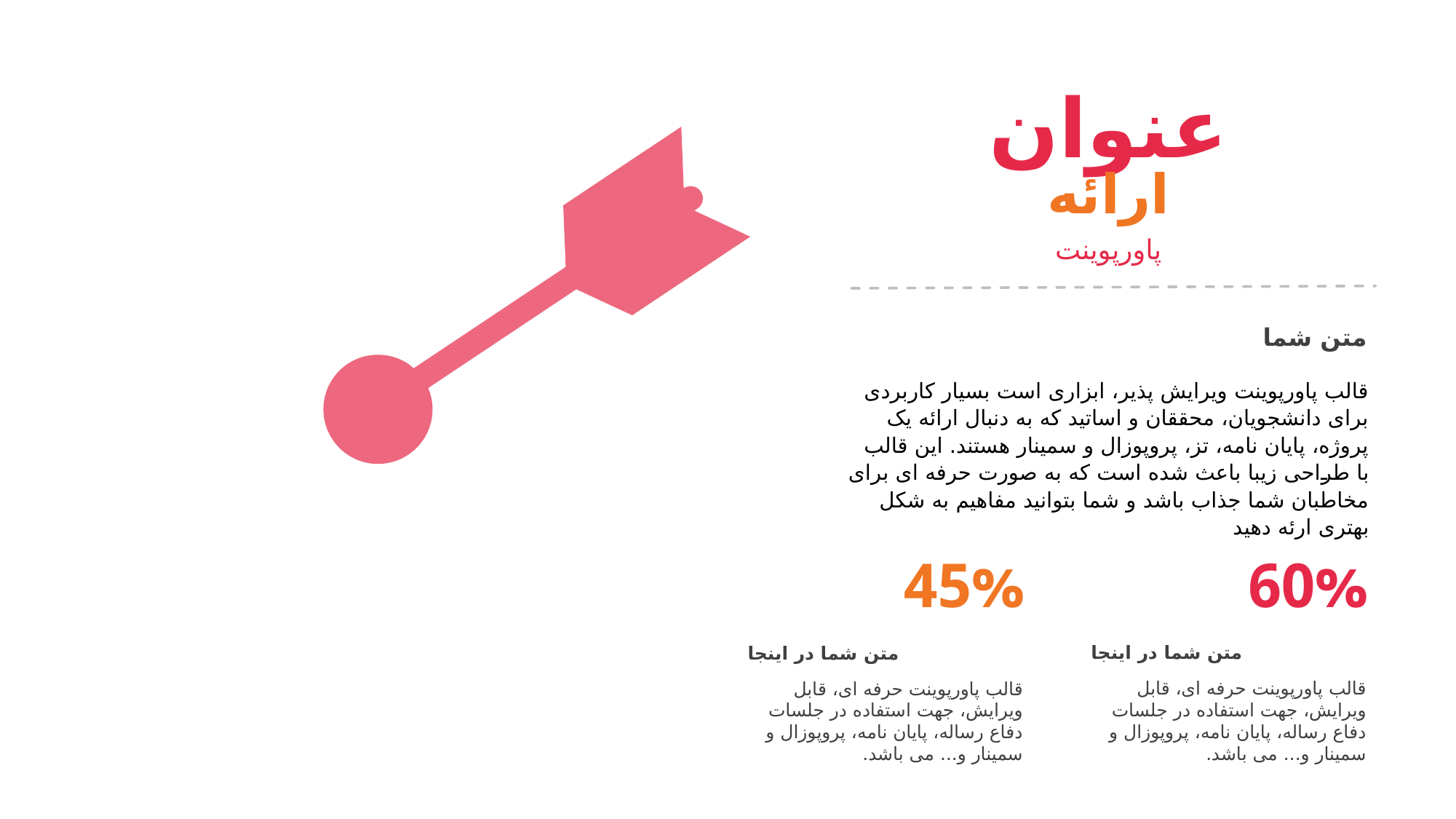

عنوان
ارائه

پاورپوینت

متن شما
قالب پاورپوینت ویرایش پذیر، ابزاری است بسیار کاربردی برای دانشجویان، محققان و اساتید که به دنبال ارائه یک پروژه، پایان نامه، تز، پروپوزال و سمینار هستند. این قالب با طراحی زیبا باعث شده است که به صورت حرفه ای برای مخاطبان شما جذاب باشد و شما بتوانید مفاهیم به شکل بهتری ارئه دهید
60%
45%
متن شما در اینجا

قالب پاورپوینت حرفه ای، قابل ویرایش، جهت استفاده در جلسات دفاع رساله، پایان نامه، پروپوزال و سمینار و... می باشد.
متن شما در اینجا

قالب پاورپوینت حرفه ای، قابل ویرایش، جهت استفاده در جلسات دفاع رساله، پایان نامه، پروپوزال و سمینار و... می باشد.